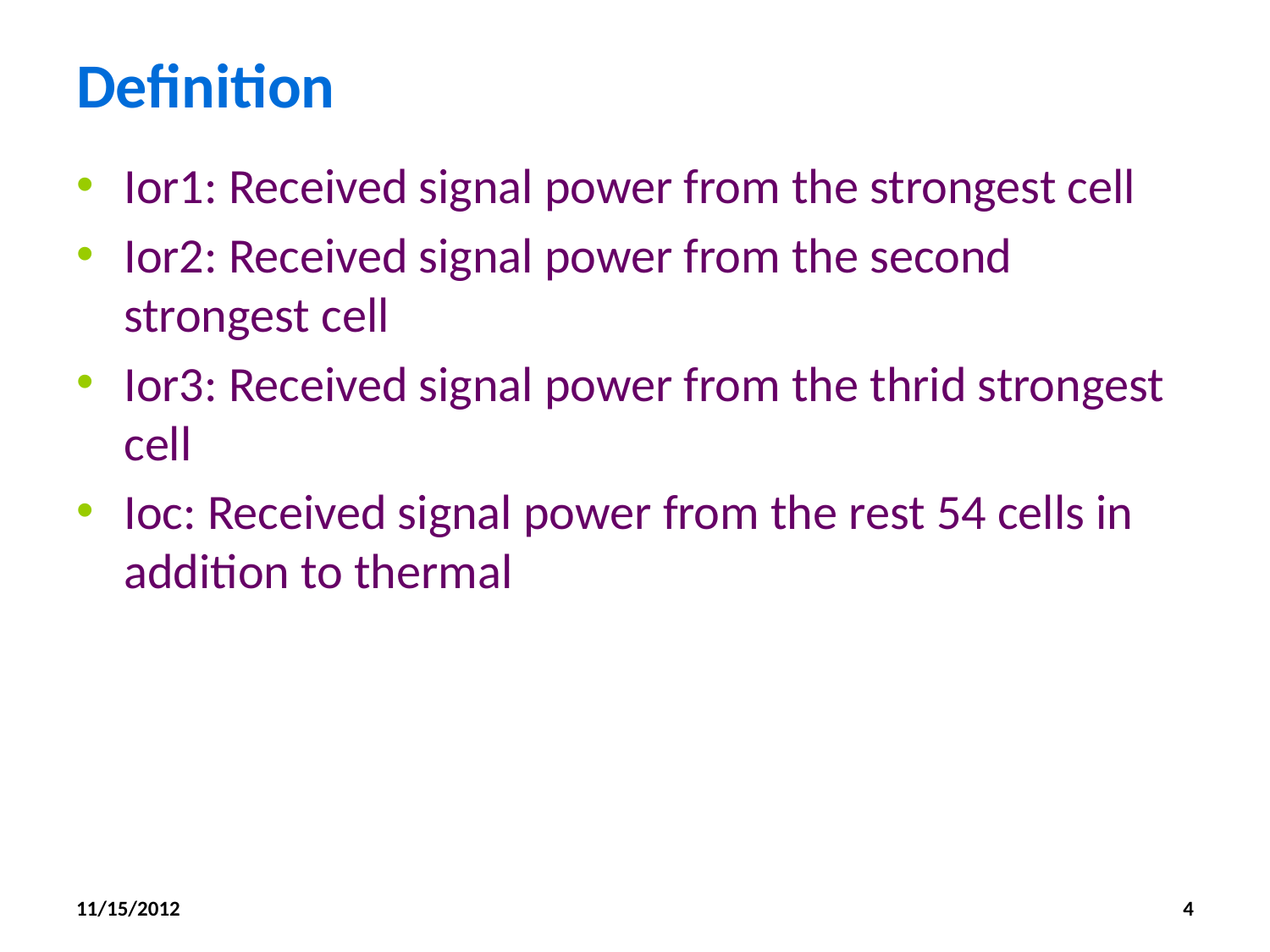

# Definition
Ior1: Received signal power from the strongest cell
Ior2: Received signal power from the second strongest cell
Ior3: Received signal power from the thrid strongest cell
Ioc: Received signal power from the rest 54 cells in addition to thermal

11/15/2012
4